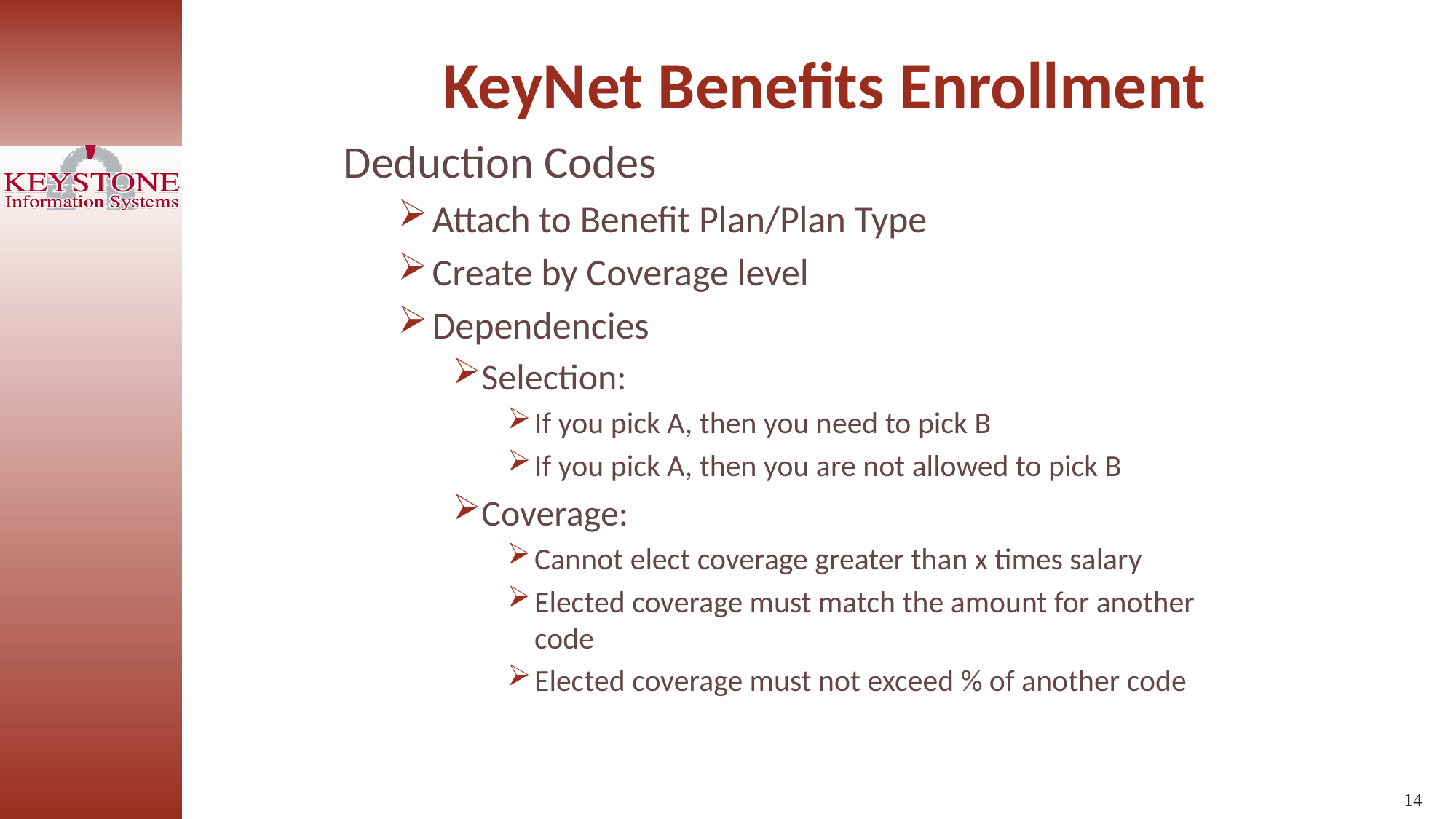

KeyNet Benefits Enrollment
Deduction Codes
Attach to Benefit Plan/Plan Type
Create by Coverage level
Dependencies
Selection:
If you pick A, then you need to pick B
If you pick A, then you are not allowed to pick B
Coverage:
Cannot elect coverage greater than x times salary
Elected coverage must match the amount for another code
Elected coverage must not exceed % of another code

14